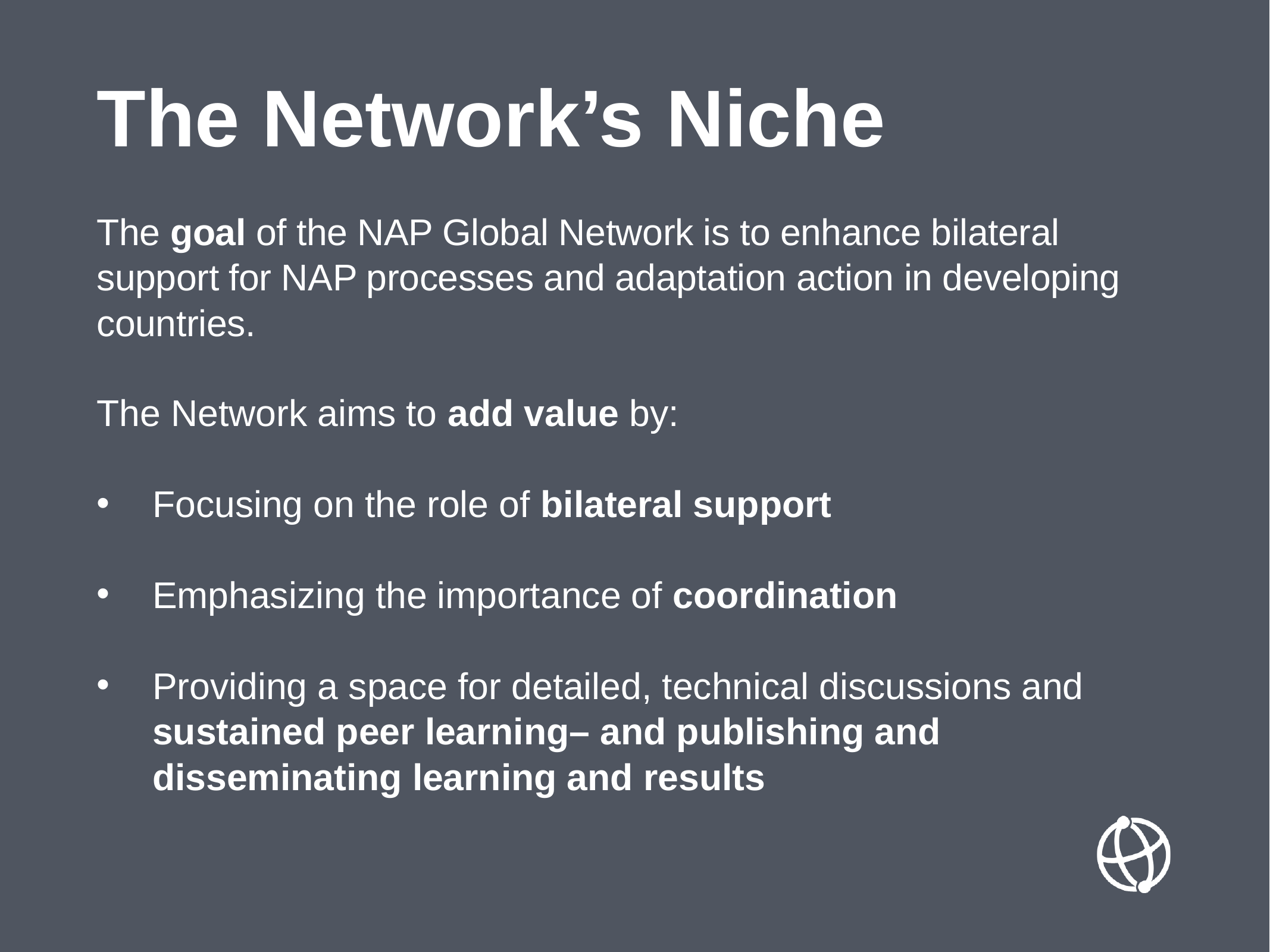

The Network’s Niche
The goal of the NAP Global Network is to enhance bilateral support for NAP processes and adaptation action in developing countries.
The Network aims to add value by:

Focusing on the role of bilateral support

Emphasizing the importance of coordination

Providing a space for detailed, technical discussions and sustained peer learning– and publishing and disseminating learning and results